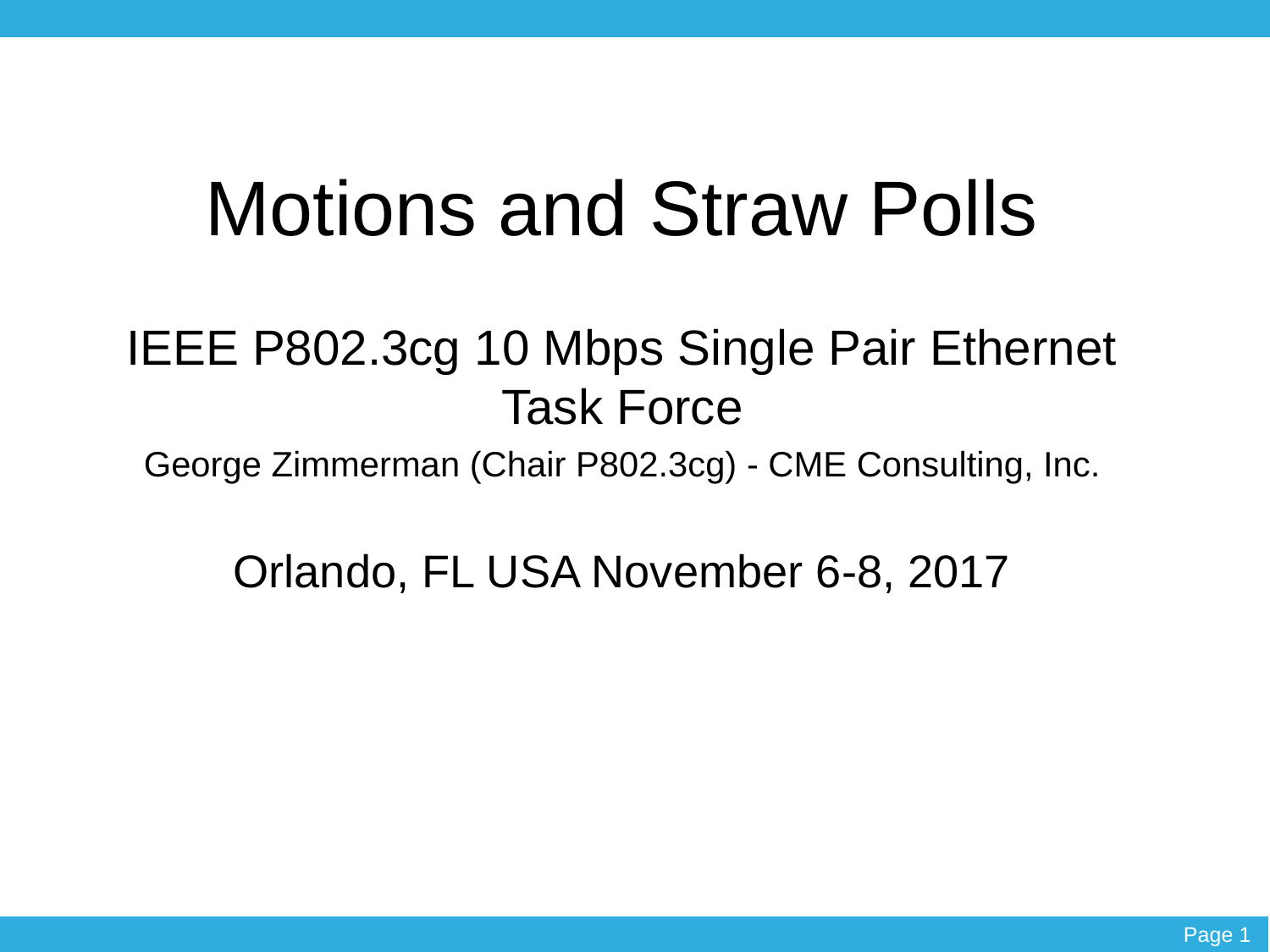

# Motions and Straw Polls
IEEE P802.3cg 10 Mbps Single Pair Ethernet Task Force
George Zimmerman (Chair P802.3cg) - CME Consulting, Inc.

Orlando, FL USA November 6-8, 2017